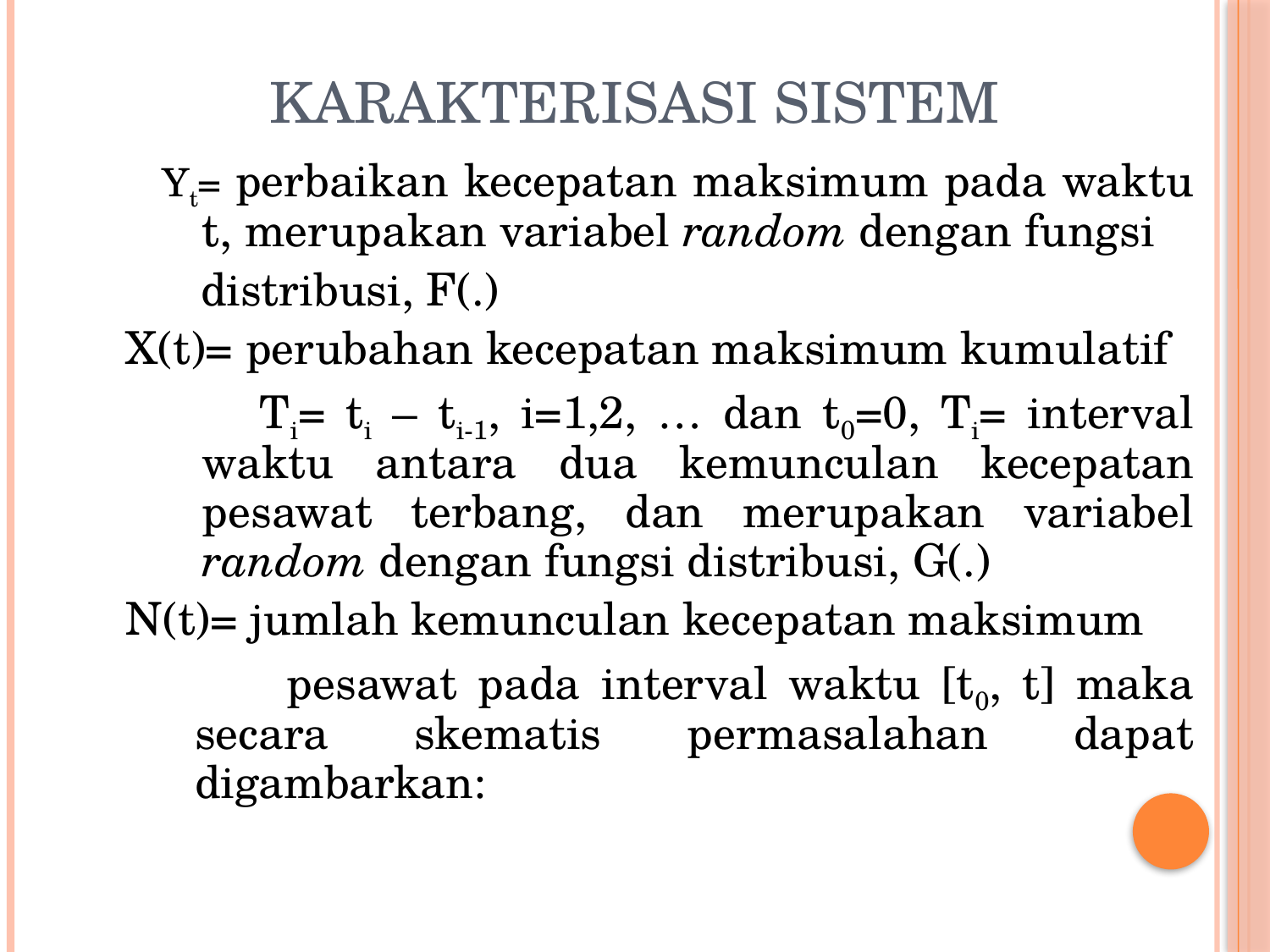

# Karakterisasi Sistem
      Yt= perbaikan kecepatan maksimum pada waktu t, merupakan variabel random dengan fungsi
          distribusi, F(.)
    X(t)= perubahan kecepatan maksimum kumulatif
       Ti= ti – ti-1, i=1,2, … dan t0=0, Ti= interval waktu antara dua kemunculan kecepatan pesawat terbang, dan merupakan variabel random dengan fungsi distribusi, G(.)
    N(t)= jumlah kemunculan kecepatan maksimum
          pesawat pada interval waktu [t0, t] maka secara skematis permasalahan dapat digambarkan: